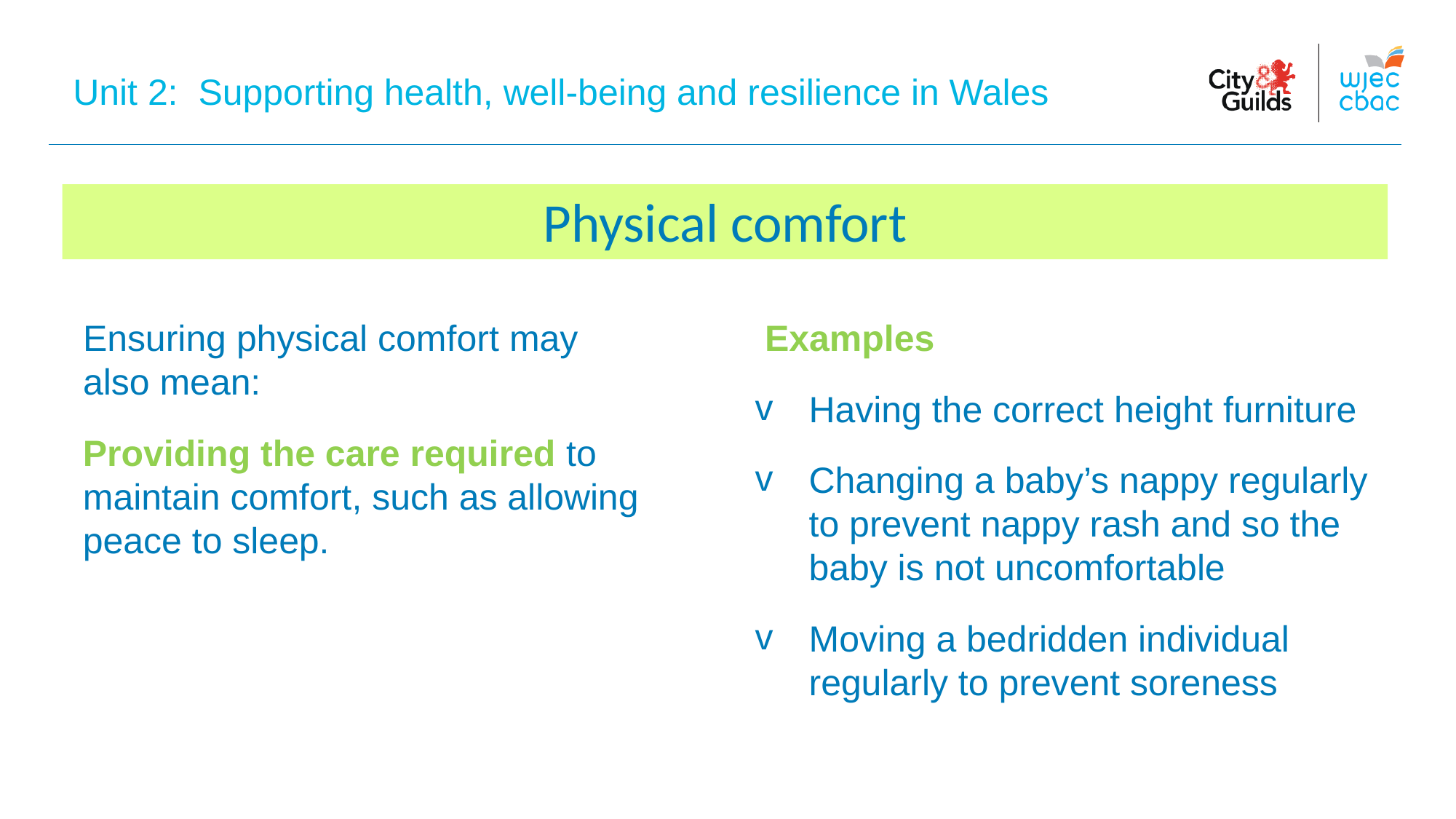

Unit 2:  Supporting health, well-being and resilience in Wales
# Physical comfort
Examples
Having the correct height furniture
Changing a baby’s nappy regularly to prevent nappy rash and so the baby is not uncomfortable
Moving a bedridden individual regularly to prevent soreness

Ensuring physical comfort may also mean:
Providing the care required to maintain comfort, such as allowing peace to sleep.